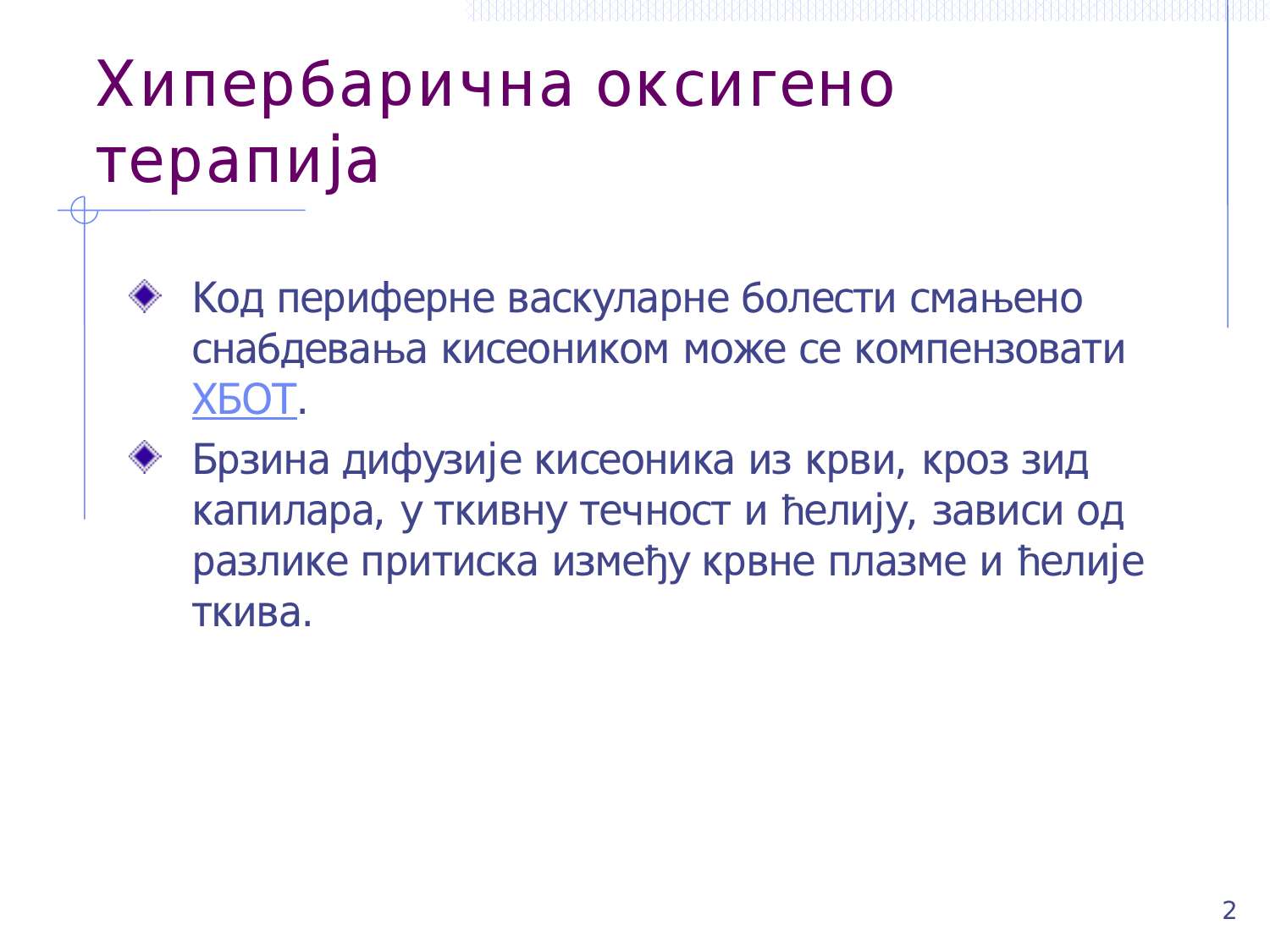

# Хипербарична оксигено терапија
Код периферне васкуларне болести смањено снабдевања кисеоником може се компензовати ХБОТ.
Брзина дифузије кисеоника из крви, кроз зид капилара, у ткивну течност и ћелију, зависи од разлике притиска између крвне плазме и ћелије ткива.
2